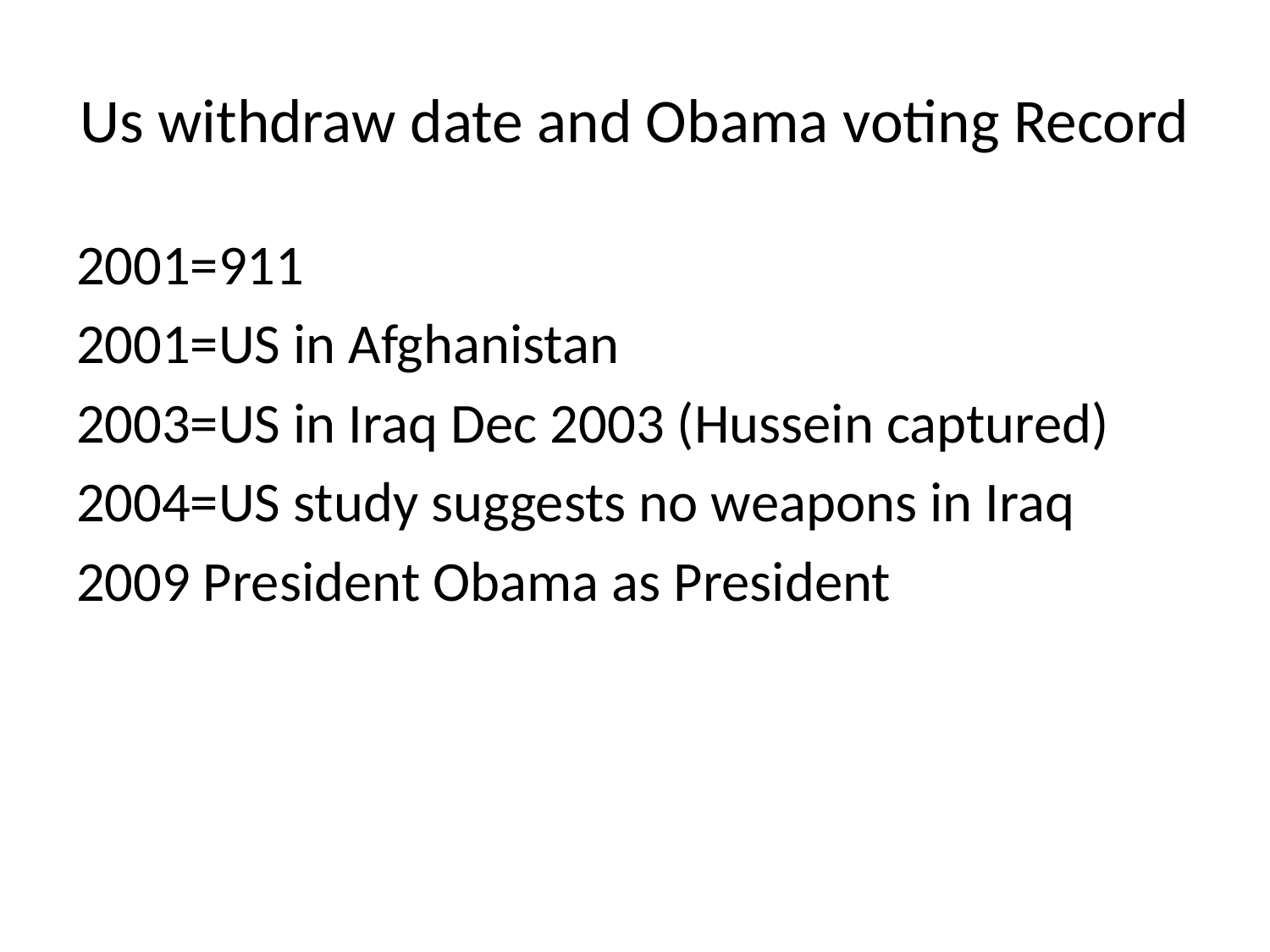

# Us withdraw date and Obama voting Record
2001=911
2001=US in Afghanistan
2003=US in Iraq Dec 2003 (Hussein captured)
2004=US study suggests no weapons in Iraq
2009 President Obama as President